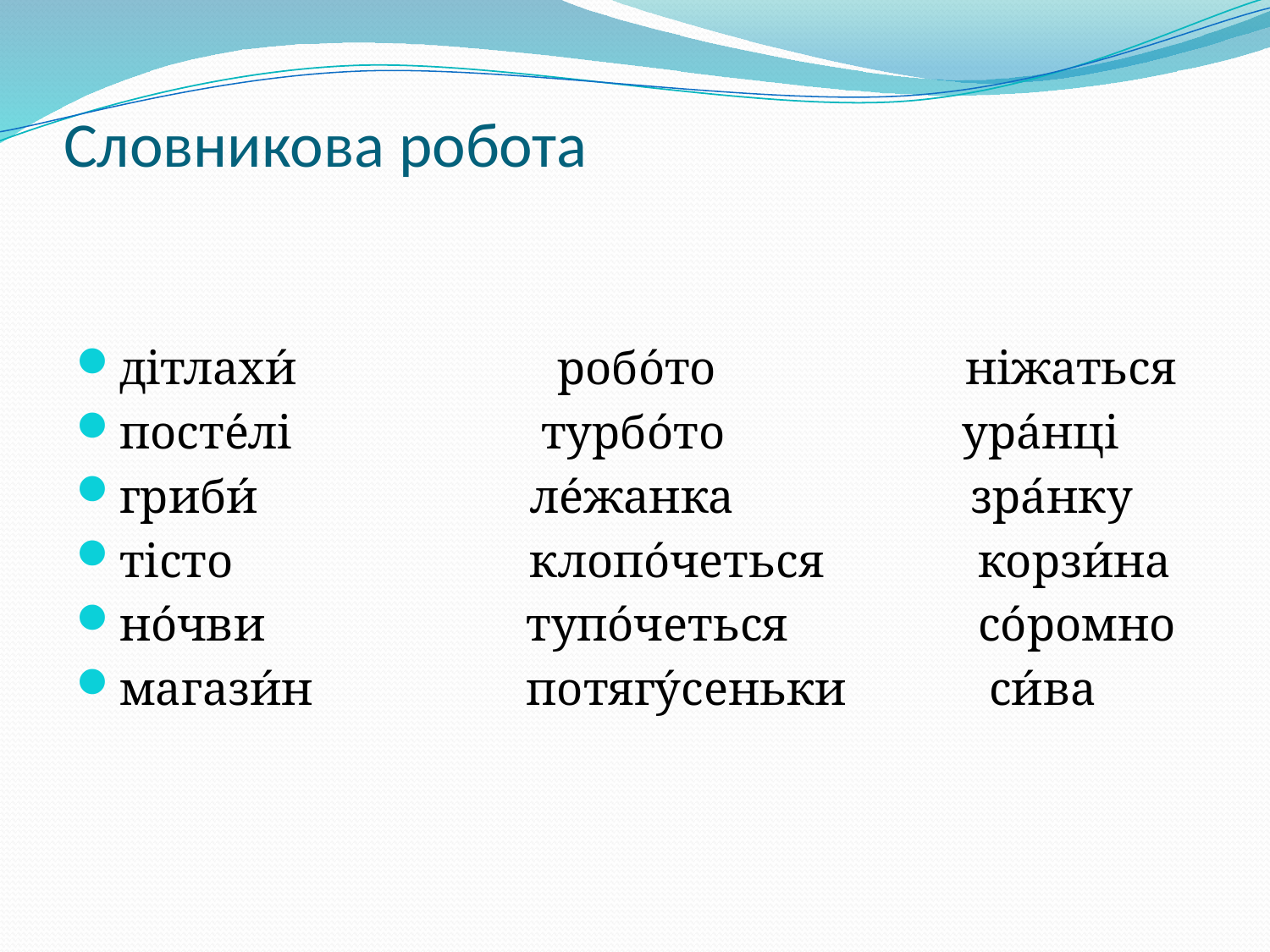

# Словникова робота

дітлахи́                      робо́то                     ніжаться
посте́лі                     турбо́то                    ура́нці
гриби́                       ле́жанка                    зра́нку
тісто                         клопо́четься             корзи́на
но́чви                      тупо́четься                со́ромно
магази́н                  потягу́сеньки            си́ва